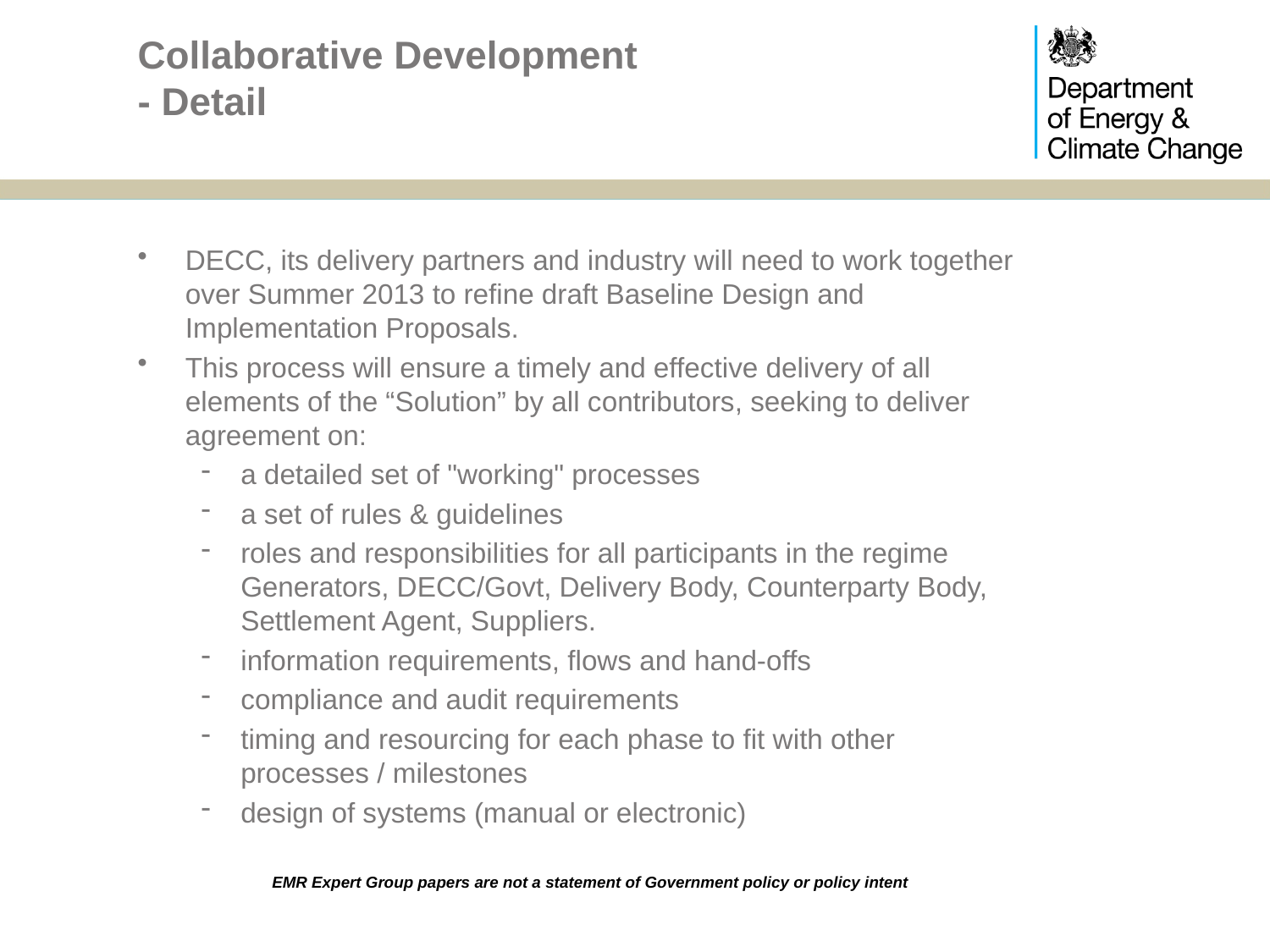

# Collaborative Development - Detail
DECC, its delivery partners and industry will need to work together over Summer 2013 to refine draft Baseline Design and Implementation Proposals.
This process will ensure a timely and effective delivery of all elements of the “Solution” by all contributors, seeking to deliver agreement on:
a detailed set of "working" processes
a set of rules & guidelines
roles and responsibilities for all participants in the regime Generators, DECC/Govt, Delivery Body, Counterparty Body, Settlement Agent, Suppliers.
information requirements, flows and hand-offs
compliance and audit requirements
timing and resourcing for each phase to fit with other processes / milestones
design of systems (manual or electronic)